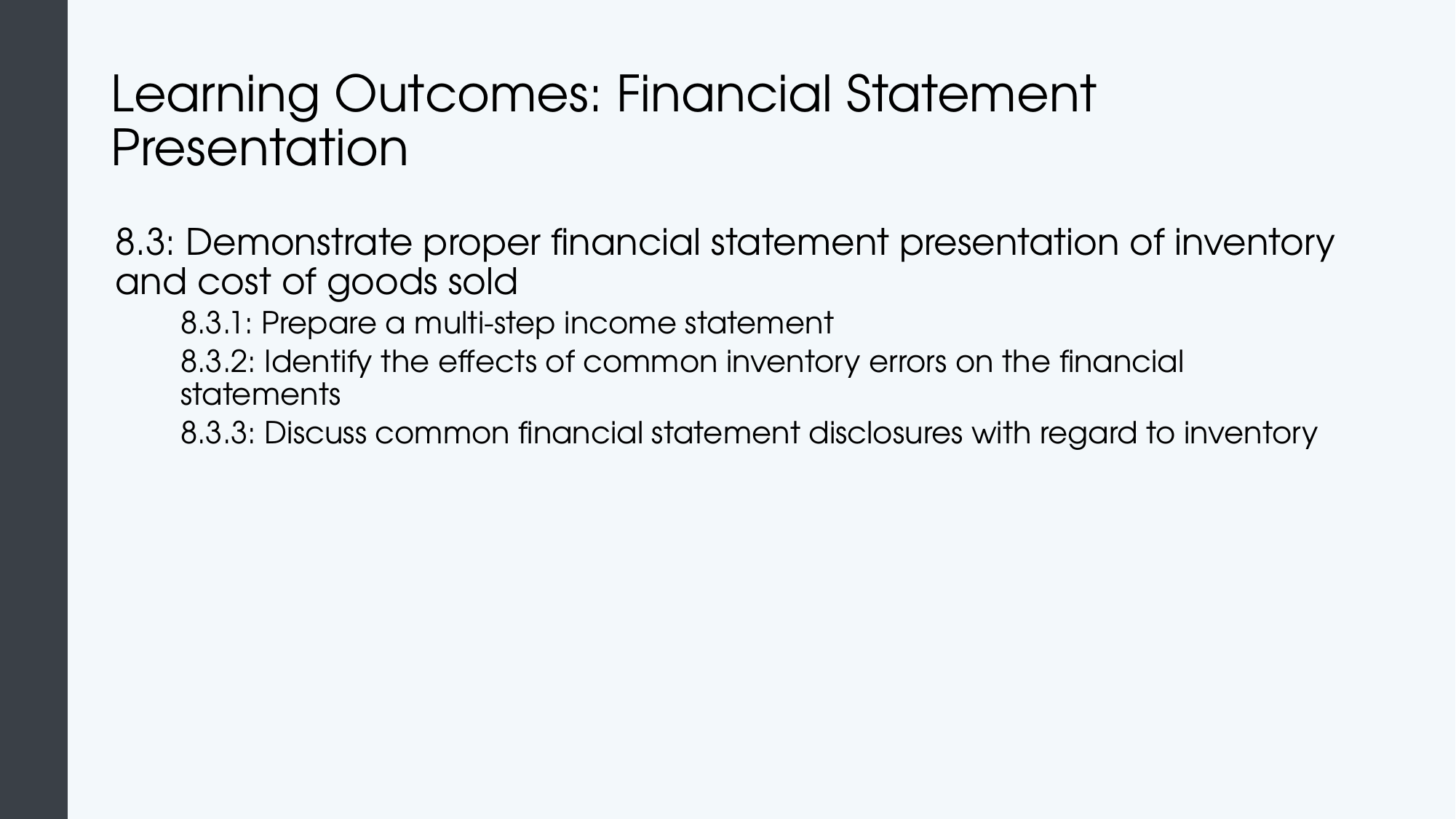

# Learning Outcomes: Financial Statement Presentation
8.3: Demonstrate proper financial statement presentation of inventory and cost of goods sold
8.3.1: Prepare a multi-step income statement
8.3.2: Identify the effects of common inventory errors on the financial statements
8.3.3: Discuss common financial statement disclosures with regard to inventory